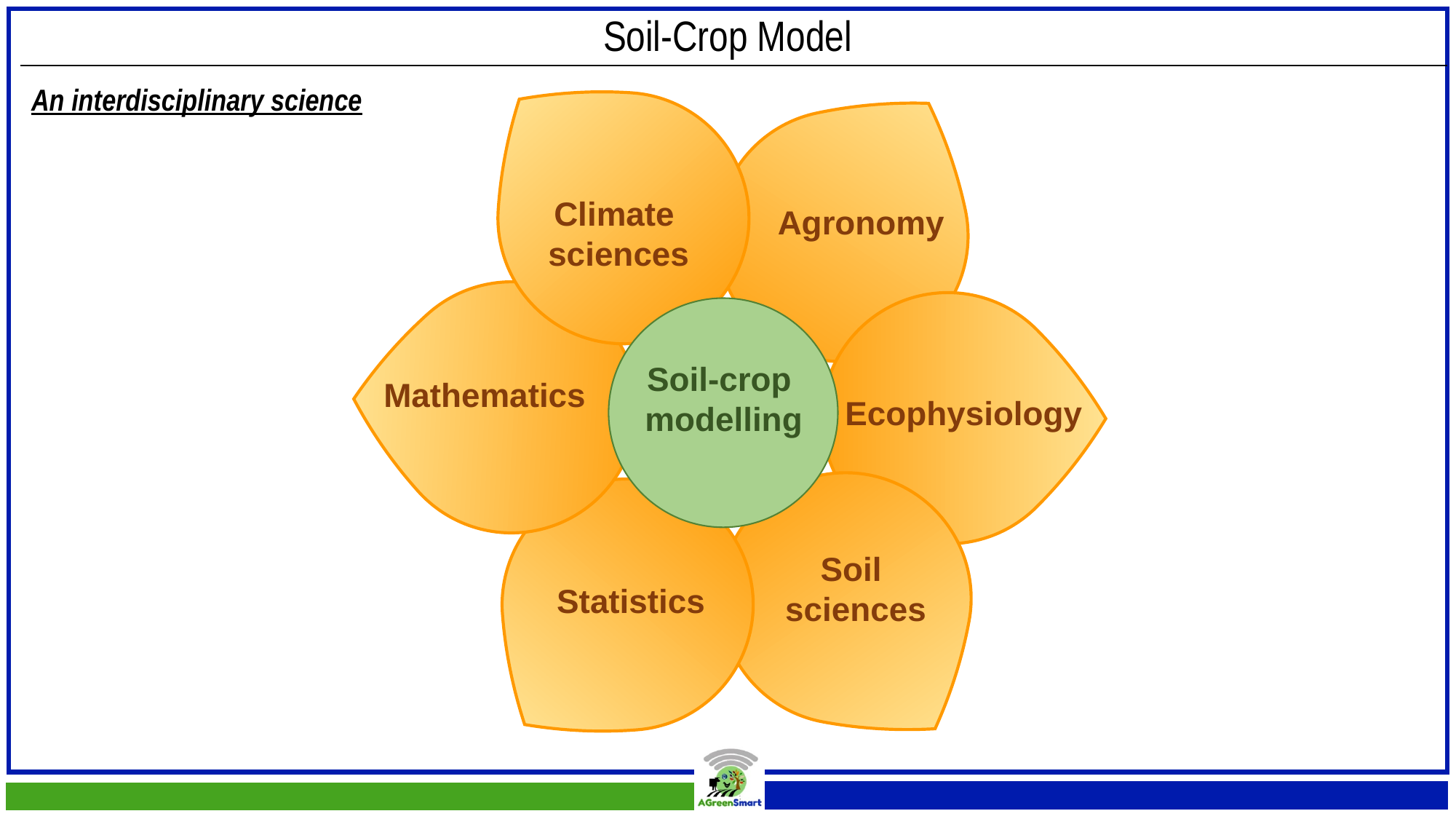

Soil-Crop Model
An interdisciplinary science

Climate
sciences
Agronomy

Soil-crop
modelling
Mathematics
Ecophysiology

Soil
sciences
Statistics